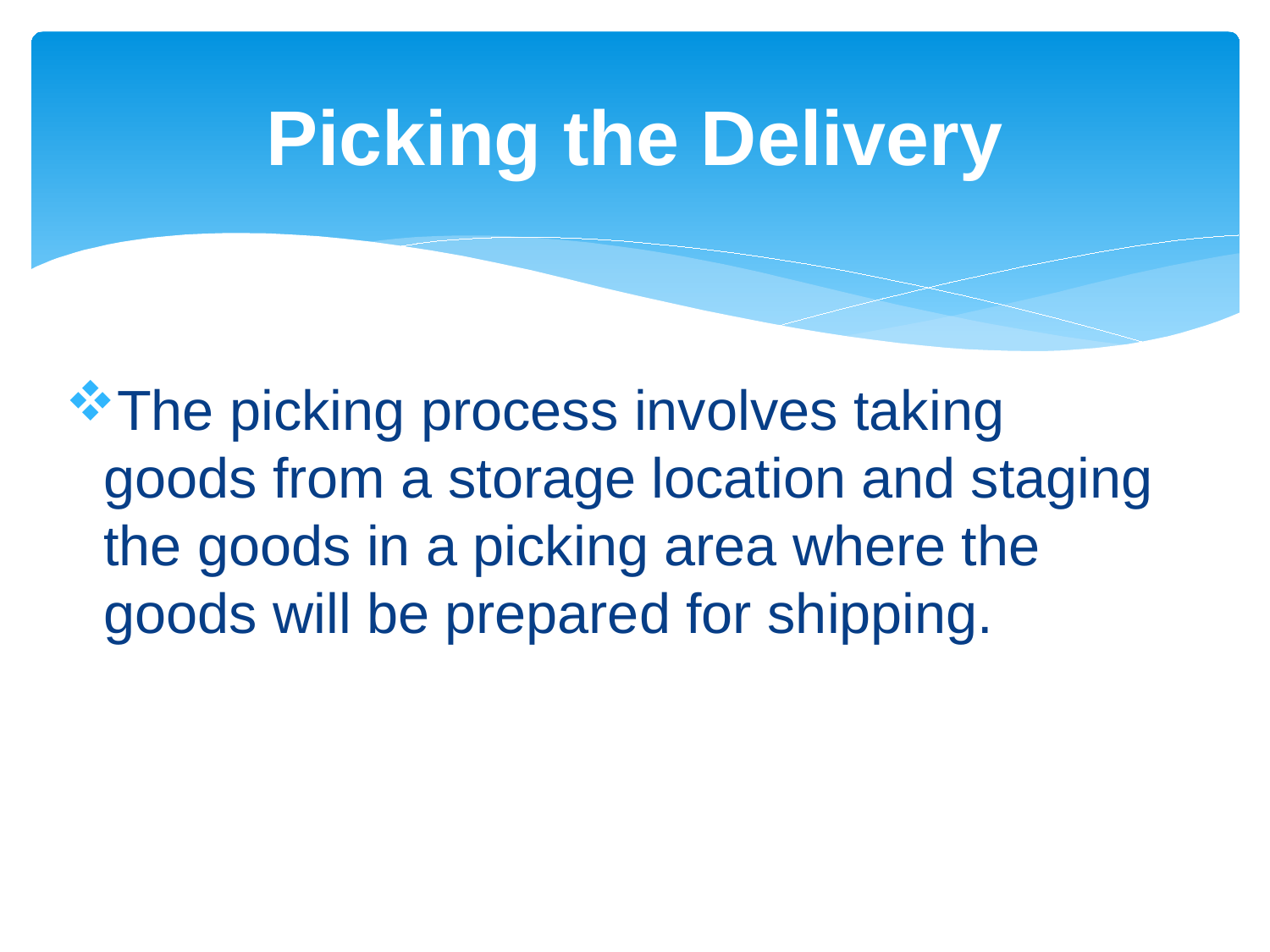

# Picking the Delivery
The picking process involves taking goods from a storage location and staging the goods in a picking area where the goods will be prepared for shipping.